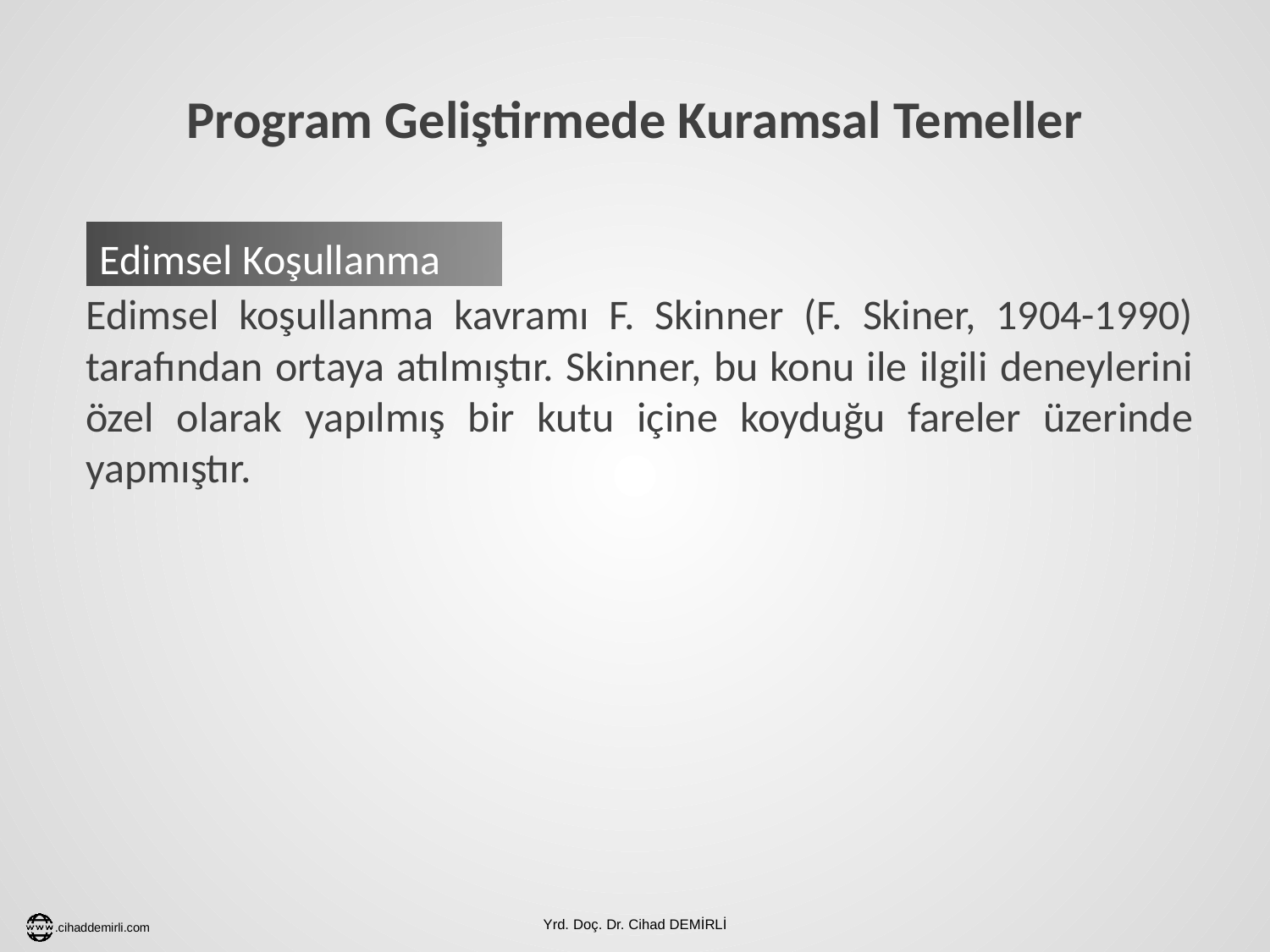

# Program Geliştirmede Kuramsal Temeller

Edimsel koşullanma kavramı F. Skinner (F. Skiner, 1904-1990) tarafından ortaya atılmıştır. Skinner, bu konu ile ilgili deneylerini özel olarak yapılmış bir kutu içine koyduğu fareler üzerinde yapmıştır.

Edimsel Koşullanma